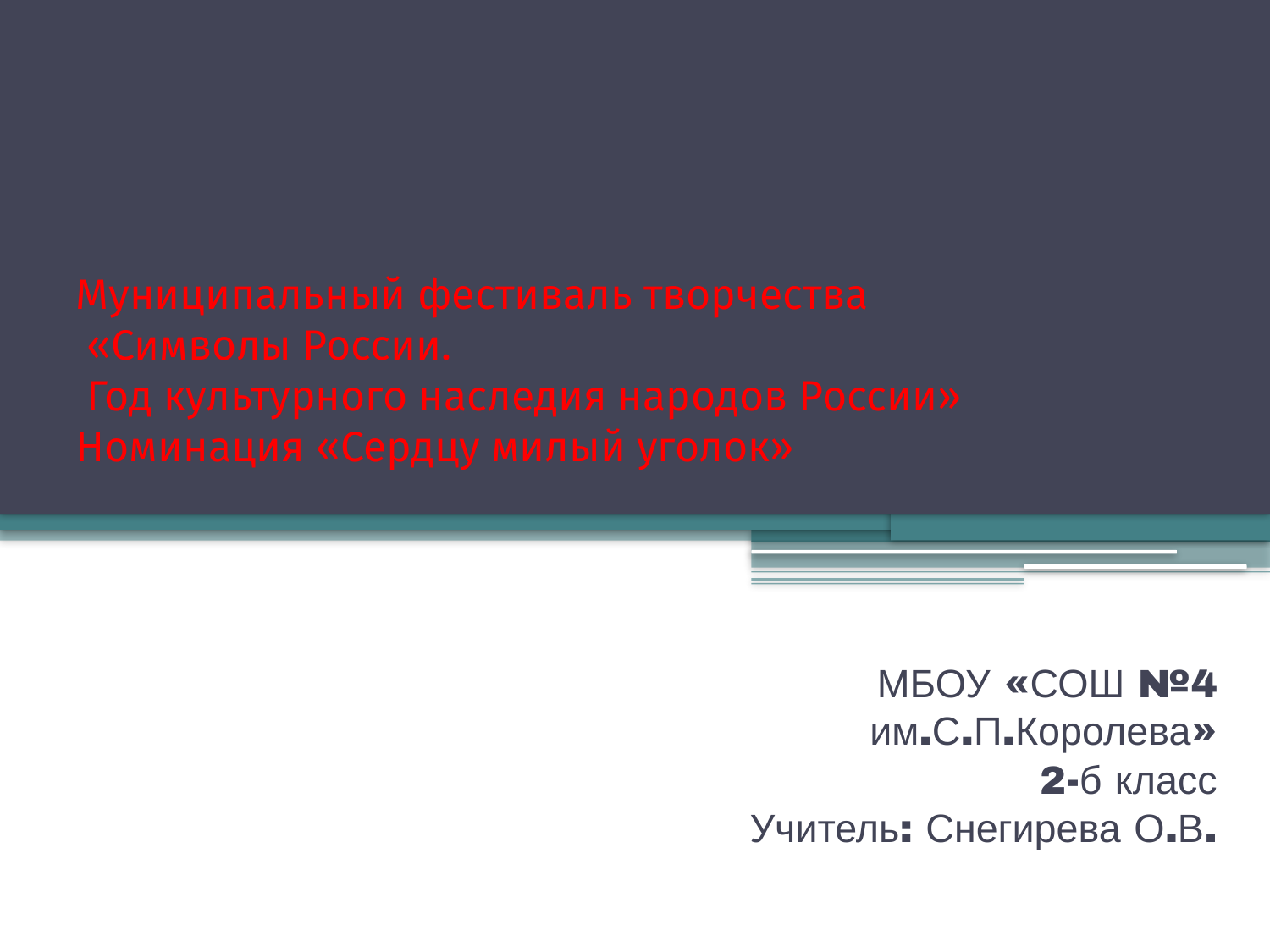

# Муниципальный фестиваль творчества «Символы России. Год культурного наследия народов России» Номинация «Сердцу милый уголок»

МБОУ «СОШ №4 им.С.П.Королева»
2-б класс
Учитель: Снегирева О.В.